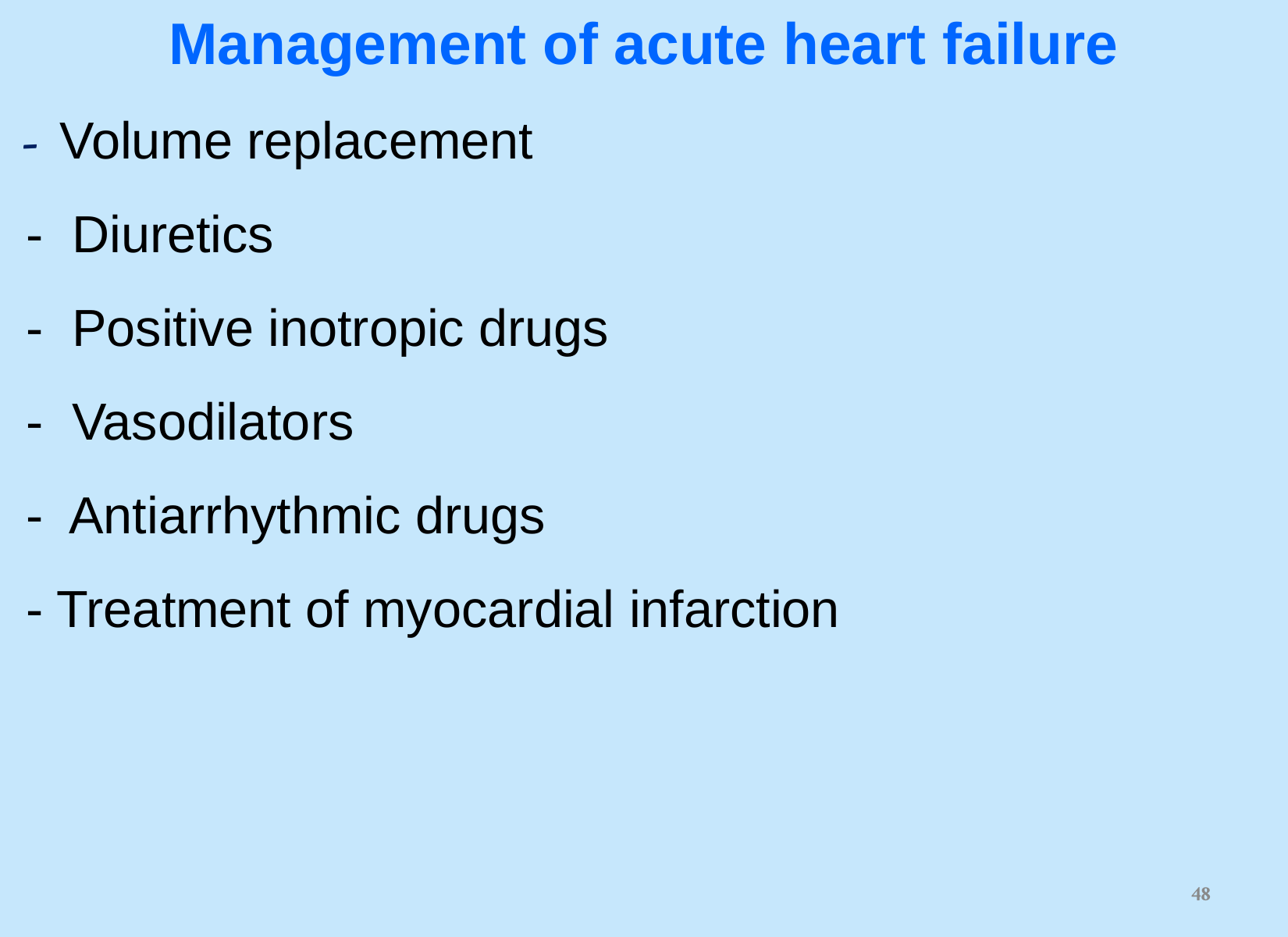

Management of acute heart failure
 -  Volume replacement
 -  Diuretics
 -  Positive inotropic drugs
 -  Vasodilators
 -  Antiarrhythmic drugs
 - Treatment of myocardial infarction

48